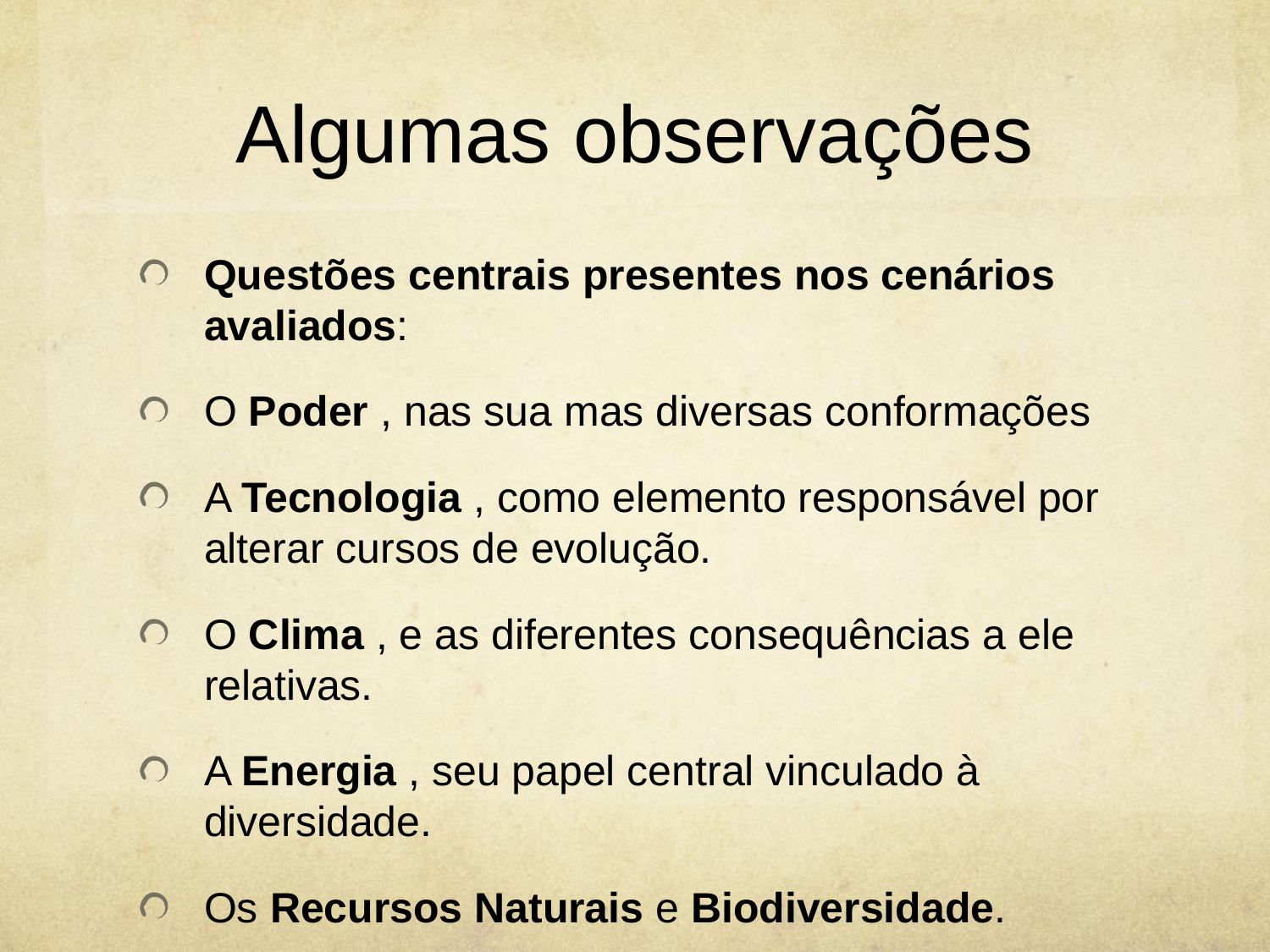

# Algumas observações
Questões centrais presentes nos cenários avaliados:
O Poder , nas sua mas diversas conformações
A Tecnologia , como elemento responsável por alterar cursos de evolução.
O Clima , e as diferentes consequências a ele relativas.
A Energia , seu papel central vinculado à diversidade.
Os Recursos Naturais e Biodiversidade.